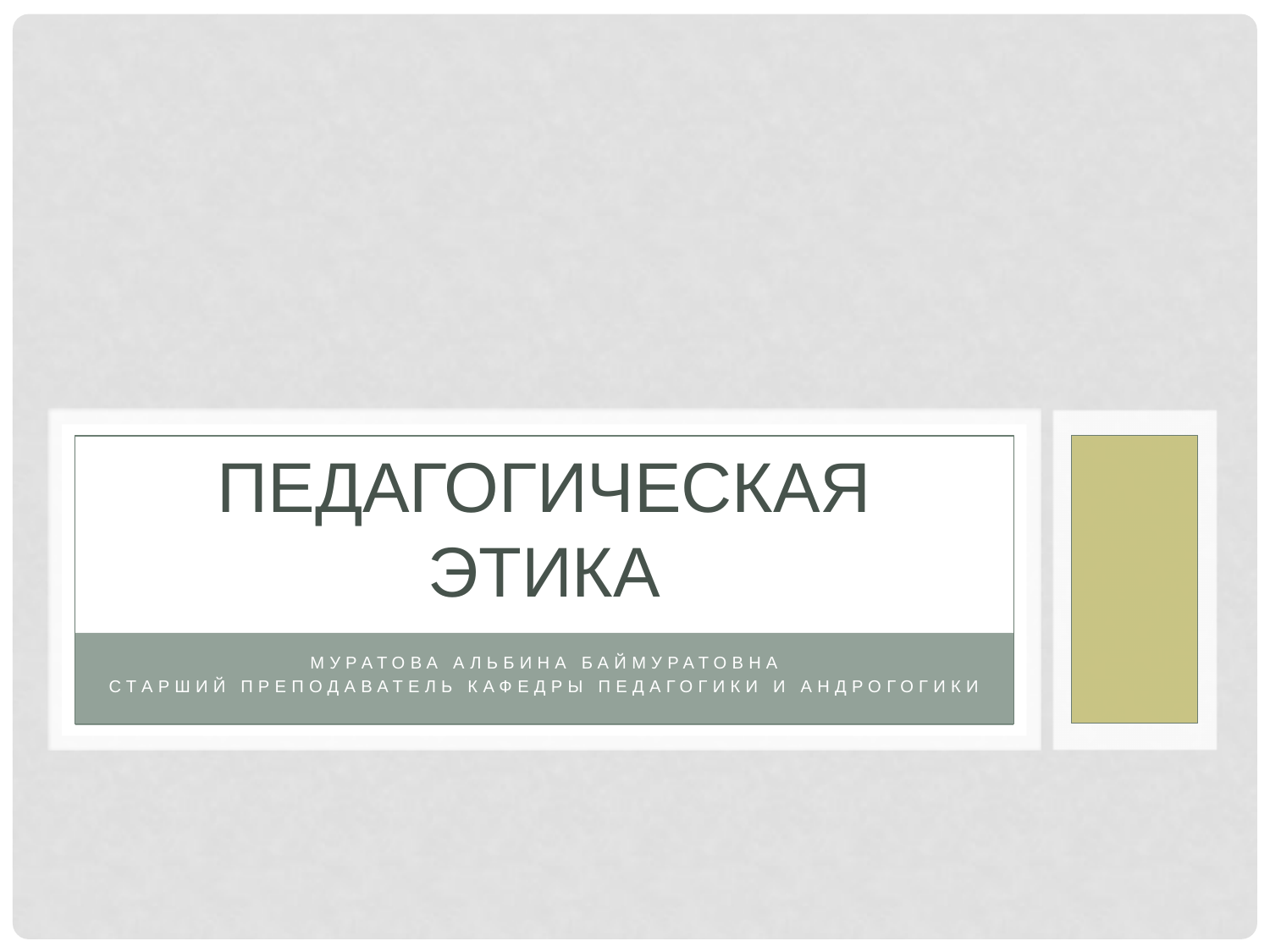

# Педагогическая этика
Муратова Альбина Баймуратовна
Старший преподаватель кафедры педагогики и андрогогики